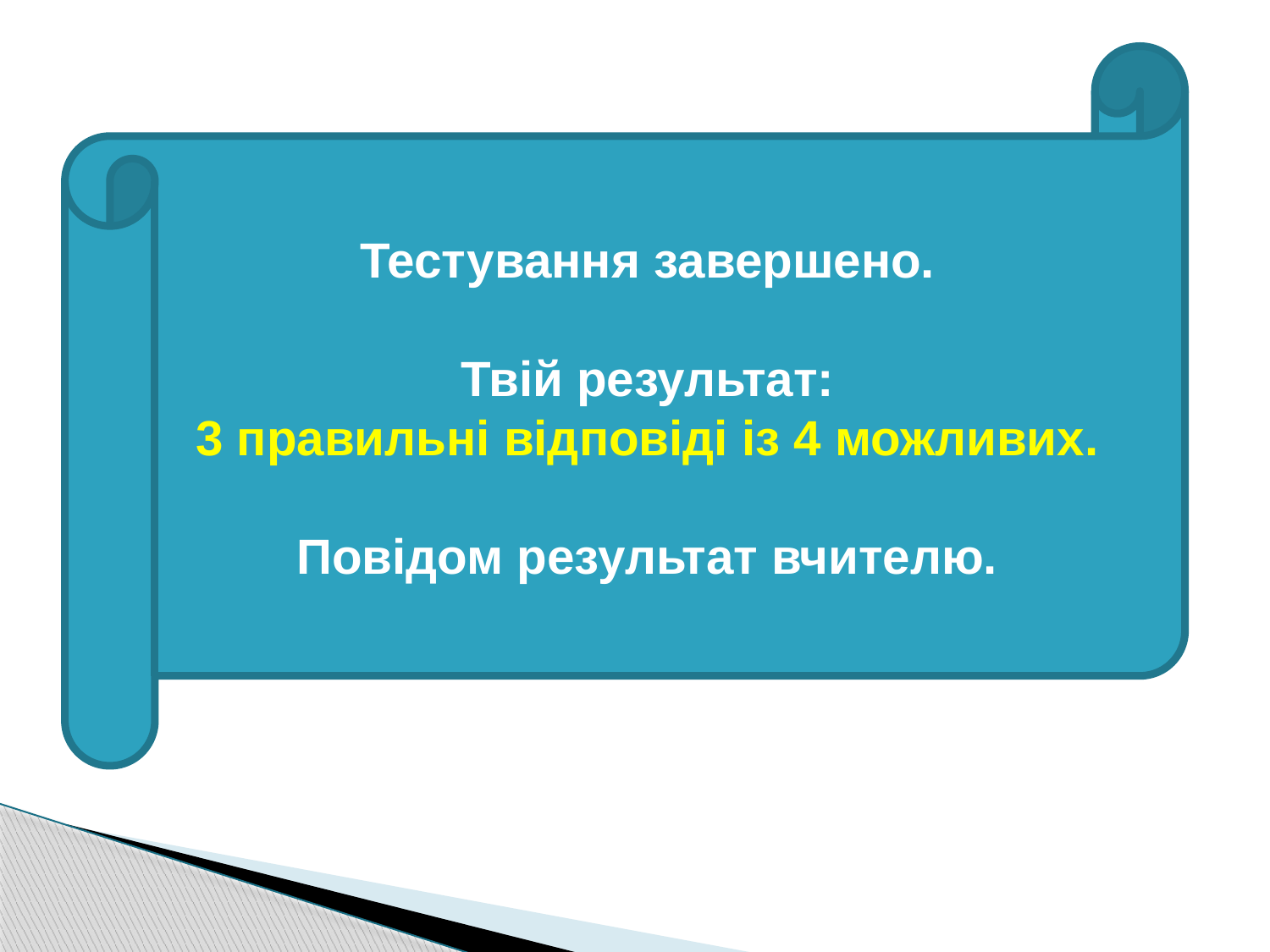

Тестування завершено.

Твій результат:
3 правильні відповіді із 4 можливих.

Повідом результат вчителю.